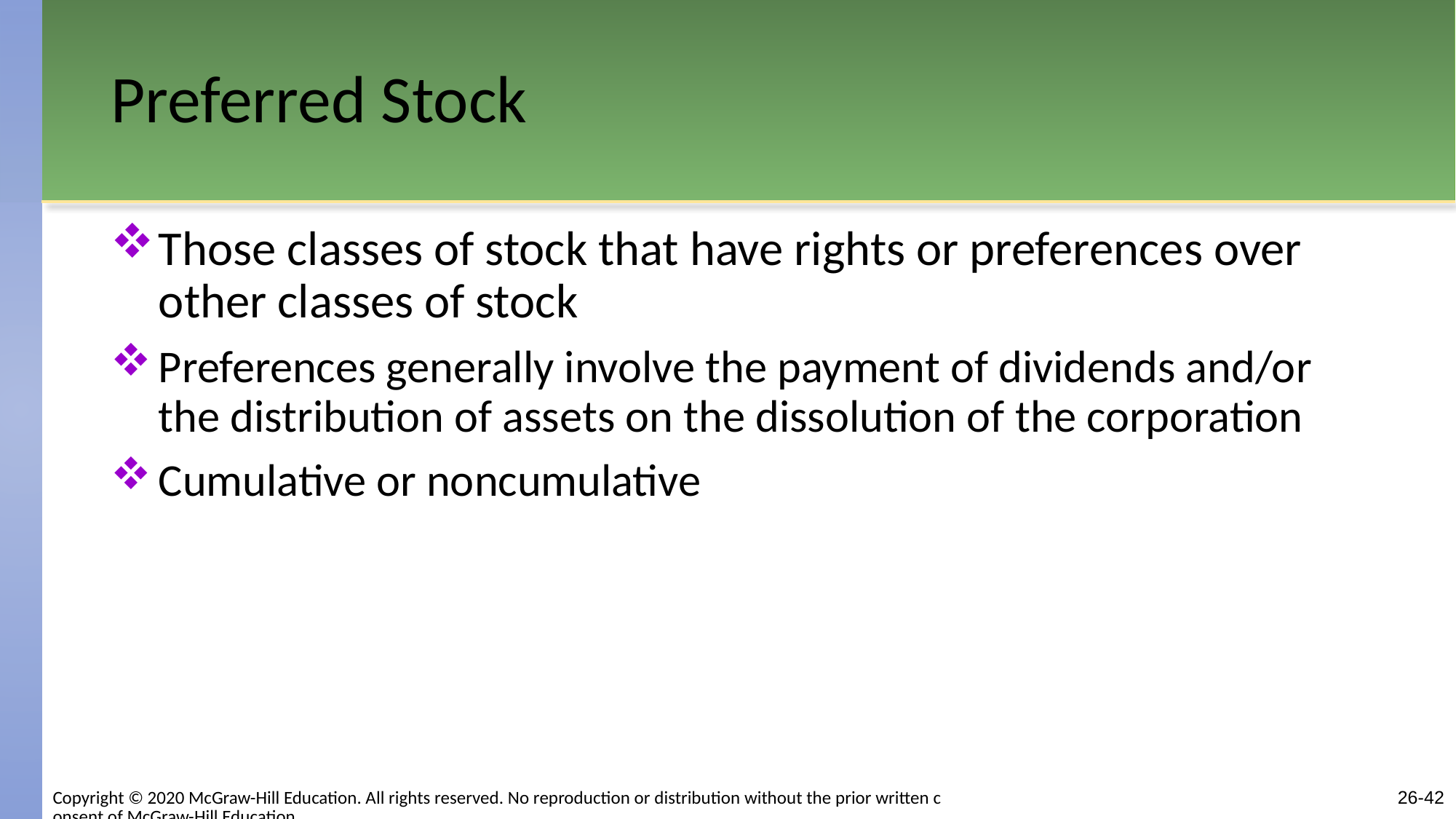

# Preferred Stock
Those classes of stock that have rights or preferences over other classes of stock
Preferences generally involve the payment of dividends and/or the distribution of assets on the dissolution of the corporation
Cumulative or noncumulative
Copyright © 2020 McGraw-Hill Education. All rights reserved. No reproduction or distribution without the prior written consent of McGraw-Hill Education.
26-42